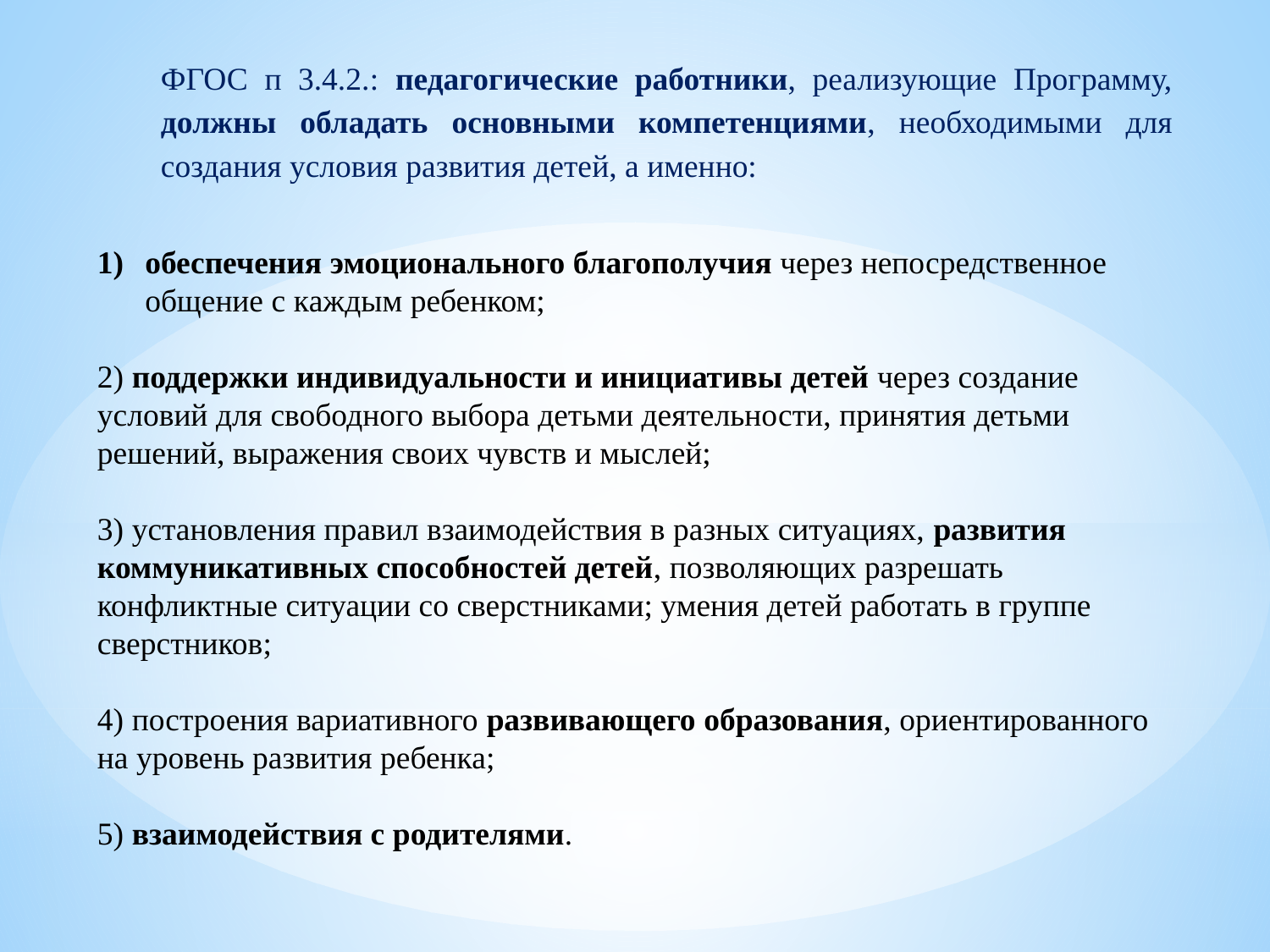

ФГОС п 3.4.2.: педагогические работники, реализующие Программу, должны обладать основными компетенциями, необходимыми для создания условия развития детей, а именно:

обеспечения эмоционального благополучия через непосредственное общение с каждым ребенком;

2) поддержки индивидуальности и инициативы детей через создание условий для свободного выбора детьми деятельности, принятия детьми решений, выражения своих чувств и мыслей;

3) установления правил взаимодействия в разных ситуациях, развития коммуникативных способностей детей, позволяющих разрешать конфликтные ситуации со сверстниками; умения детей работать в группе сверстников;

4) построения вариативного развивающего образования, ориентированного на уровень развития ребенка;

5) взаимодействия с родителями.